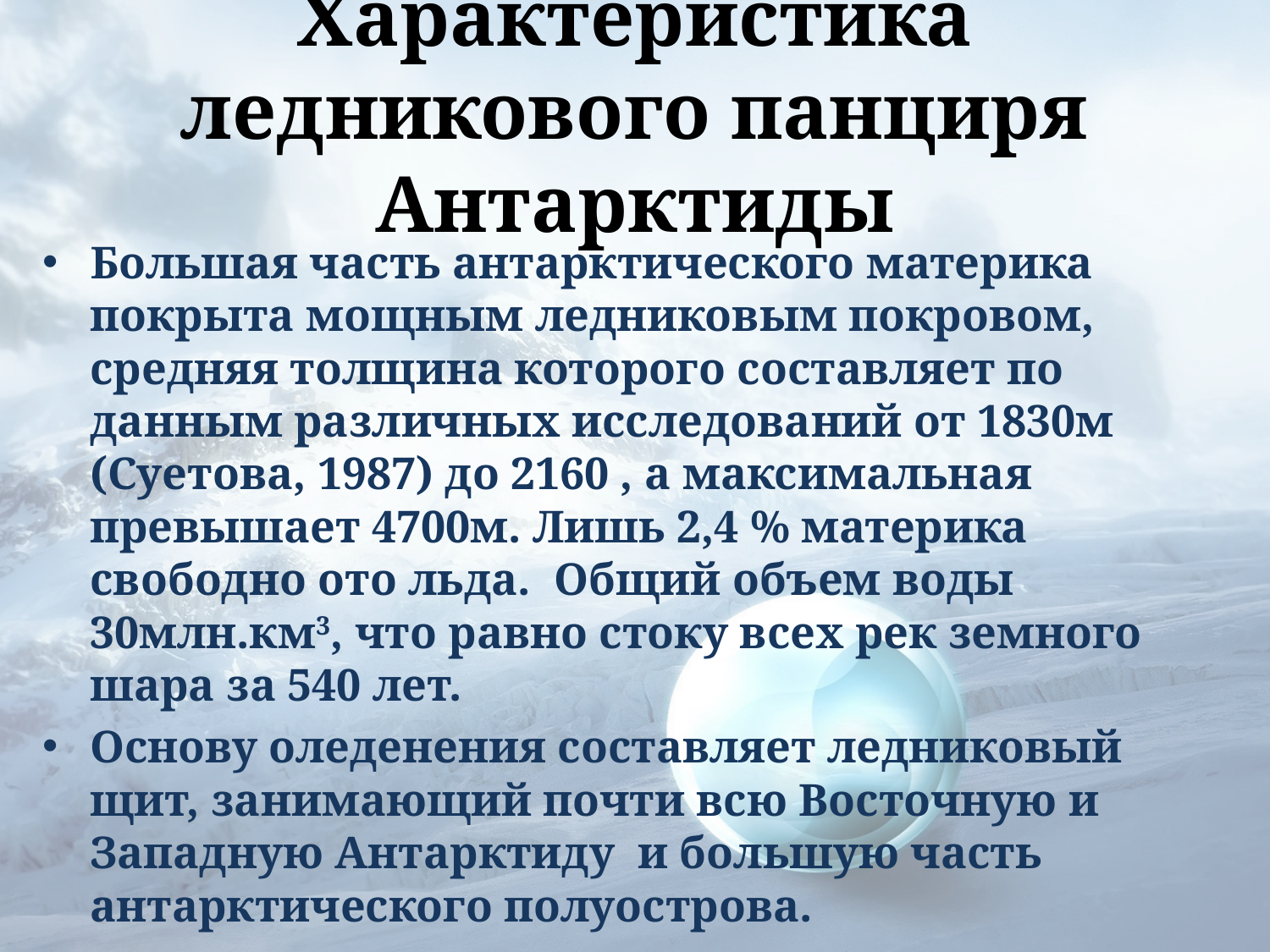

# Характеристика ледникового панциря Антарктиды
Большая часть антарктического материка покрыта мощным ледниковым покровом, средняя толщина которого составляет по данным различных исследований от 1830м (Суетова, 1987) до 2160 , а максимальная превышает 4700м. Лишь 2,4 % материка свободно ото льда.  Общий объем воды 30млн.км3, что равно стоку всех рек земного шара за 540 лет.
Основу оледенения составляет ледниковый  щит, занимающий почти всю Восточную и Западную Антарктиду  и большую часть антарктического полуострова.